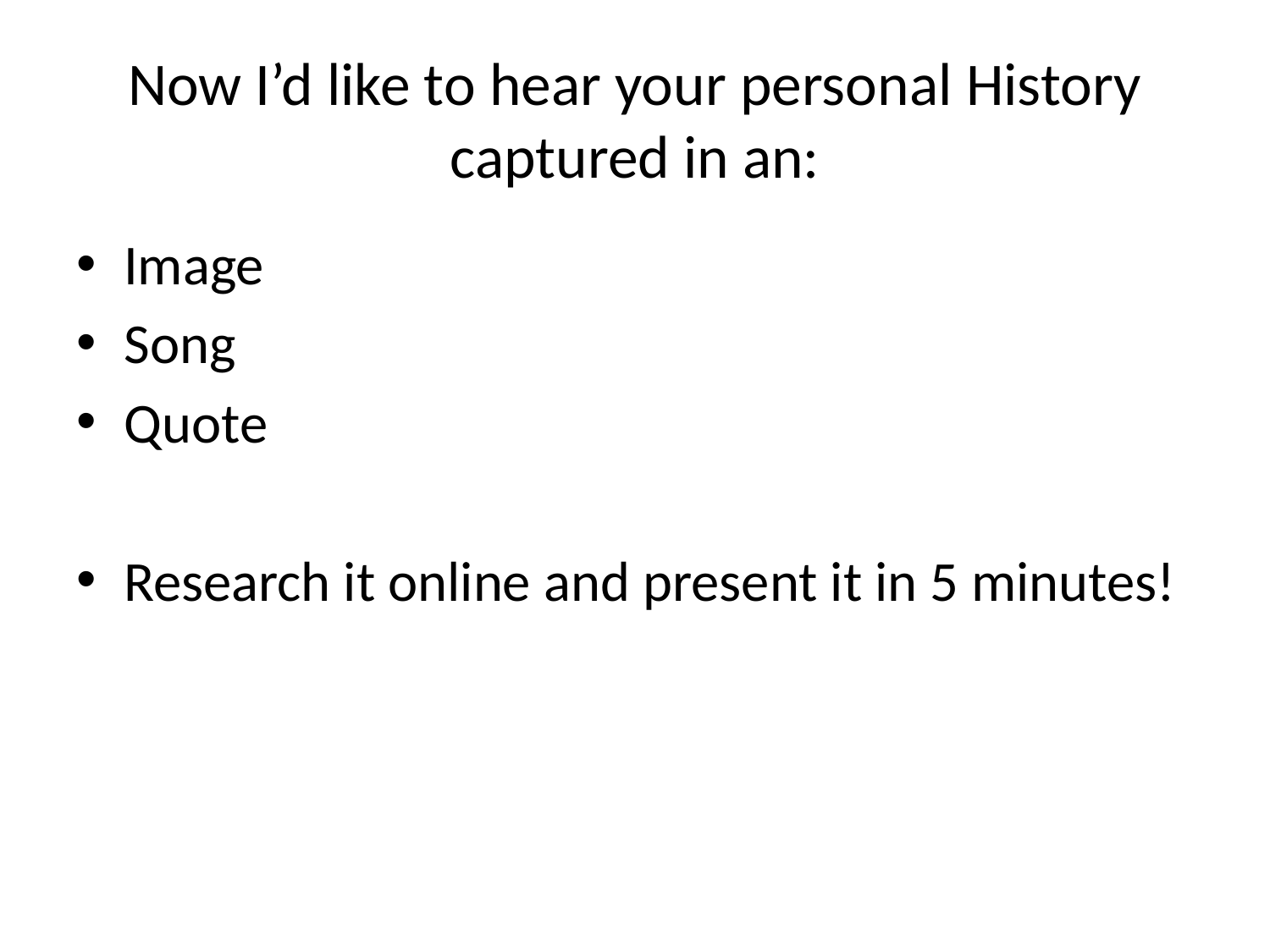

# Now I’d like to hear your personal History captured in an:
Image
Song
Quote

Research it online and present it in 5 minutes!